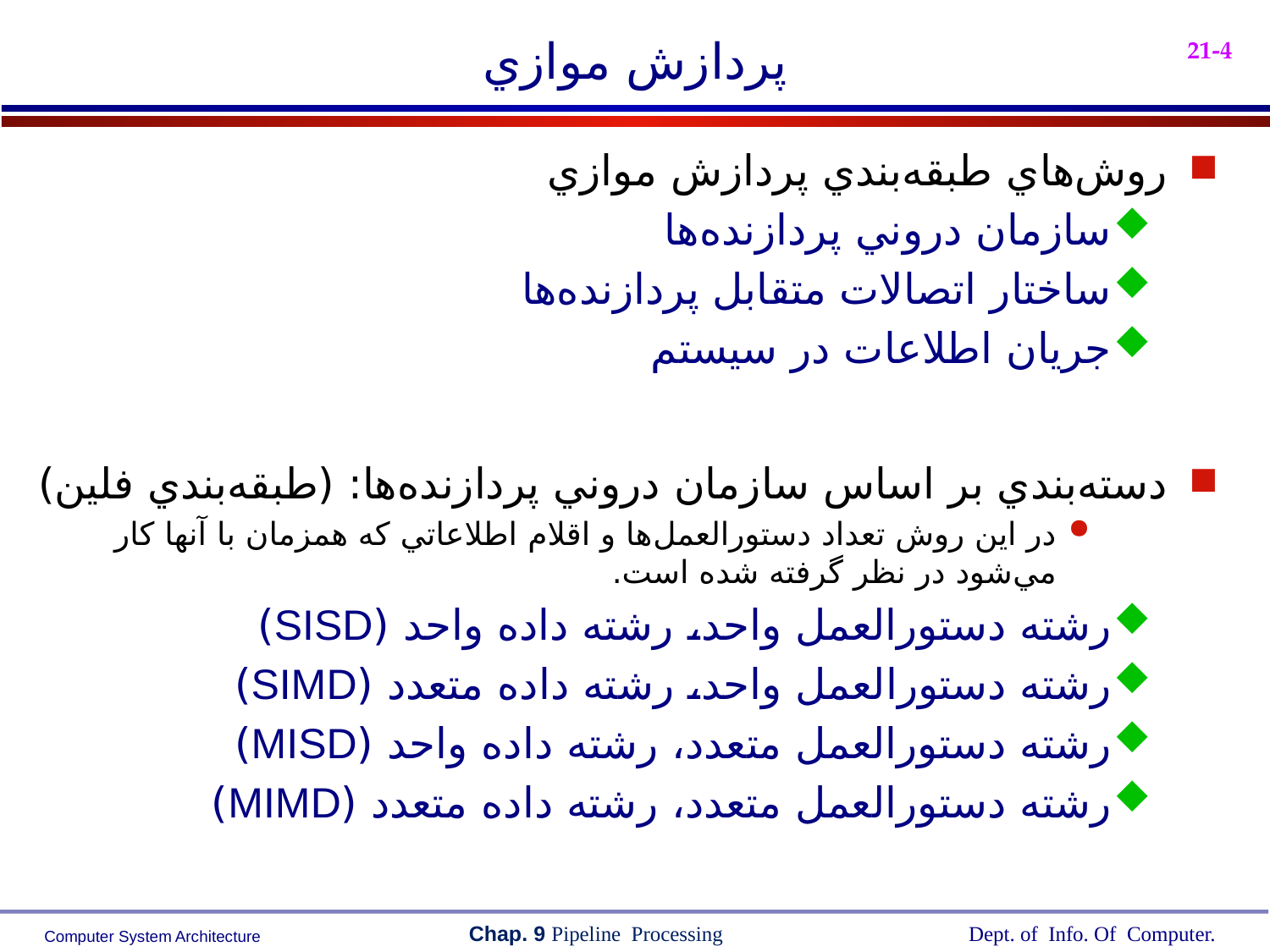

# پردازش موازي
روش‌هاي طبقه‌بندي پردازش موازي
سازمان دروني پردازنده‌ها
ساختار اتصالات متقابل پردازنده‌ها
جريان اطلاعات در سيستم

دسته‌بندي بر اساس سازمان دروني پردازنده‌ها: (طبقه‌بندي فلين)
در اين روش تعداد دستورالعمل‌ها و اقلام اطلاعاتي که همزمان با آنها کار مي‌شود در نظر گرفته شده است.
رشته دستورالعمل واحد، رشته داده واحد (SISD)
رشته دستورالعمل واحد، رشته داده متعدد (SIMD)
رشته دستورالعمل متعدد، رشته داده واحد (MISD)
رشته دستورالعمل متعدد، رشته داده متعدد (MIMD)